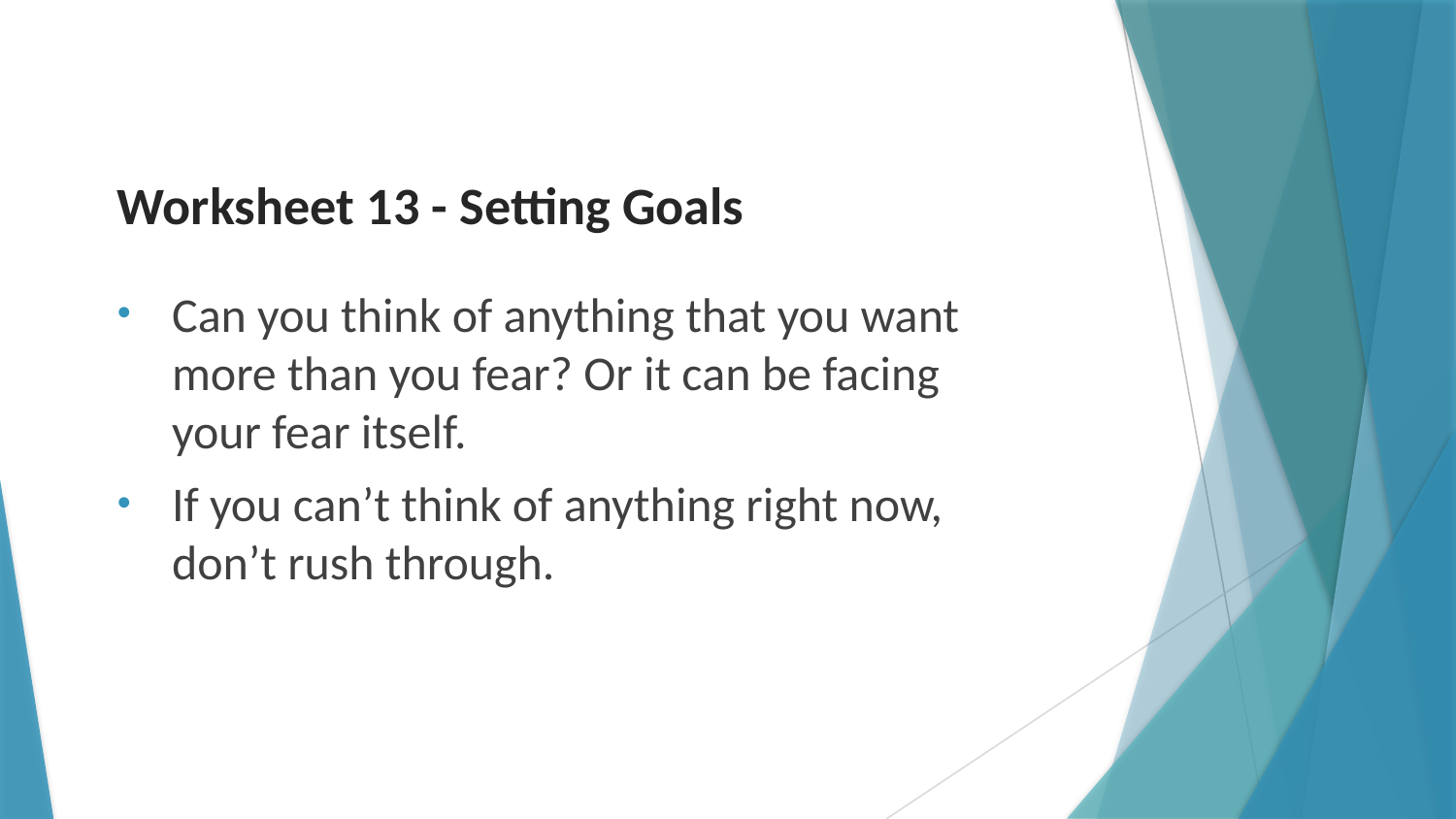

# Worksheet 13 - Setting Goals
Can you think of anything that you want more than you fear? Or it can be facing your fear itself.
If you can’t think of anything right now, don’t rush through.